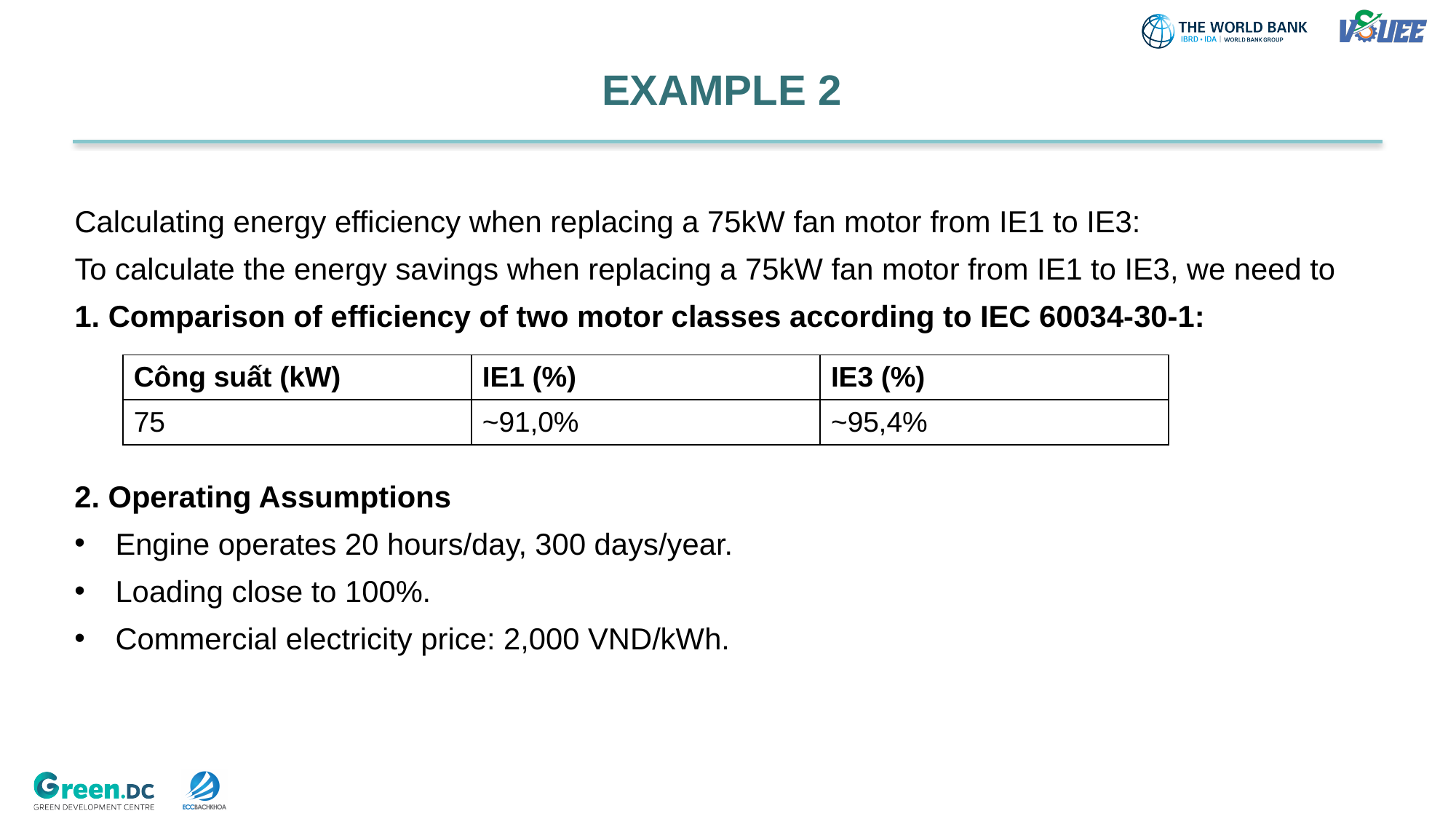

EXAMPLE 2
Calculating energy efficiency when replacing a 75kW fan motor from IE1 to IE3:
To calculate the energy savings when replacing a 75kW fan motor from IE1 to IE3, we need to
1. Comparison of efficiency of two motor classes according to IEC 60034-30-1:
| Công suất (kW) | IE1 (%) | IE3 (%) |
| --- | --- | --- |
| 75 | ~91,0% | ~95,4% |
2. Operating Assumptions
Engine operates 20 hours/day, 300 days/year.
Loading close to 100%.
Commercial electricity price: 2,000 VND/kWh.
29